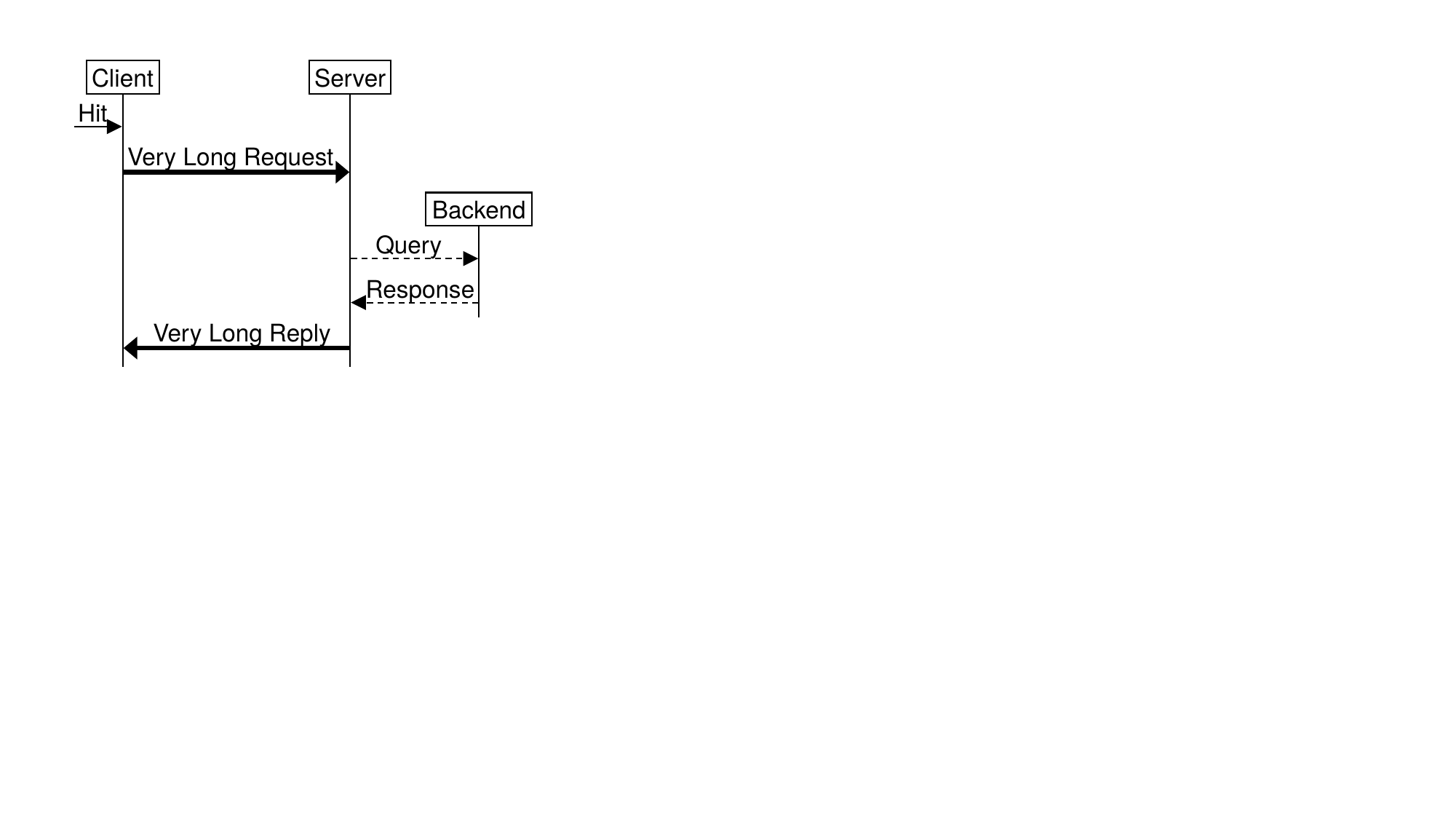

Client
Server
Hit
Very Long Request
Backend
Query
Response
Very Long Reply